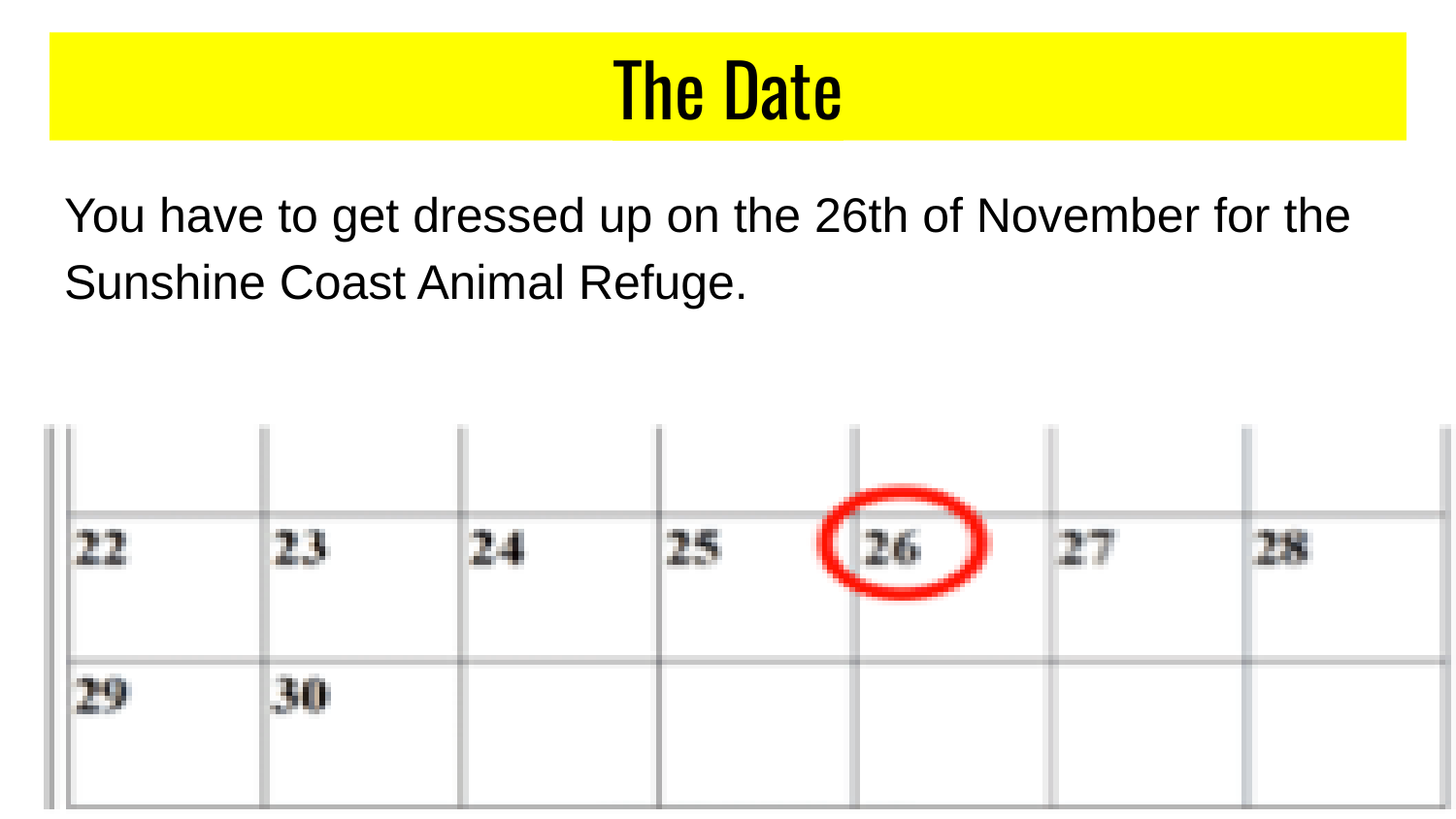

# The Date
You have to get dressed up on the 26th of November for the Sunshine Coast Animal Refuge.